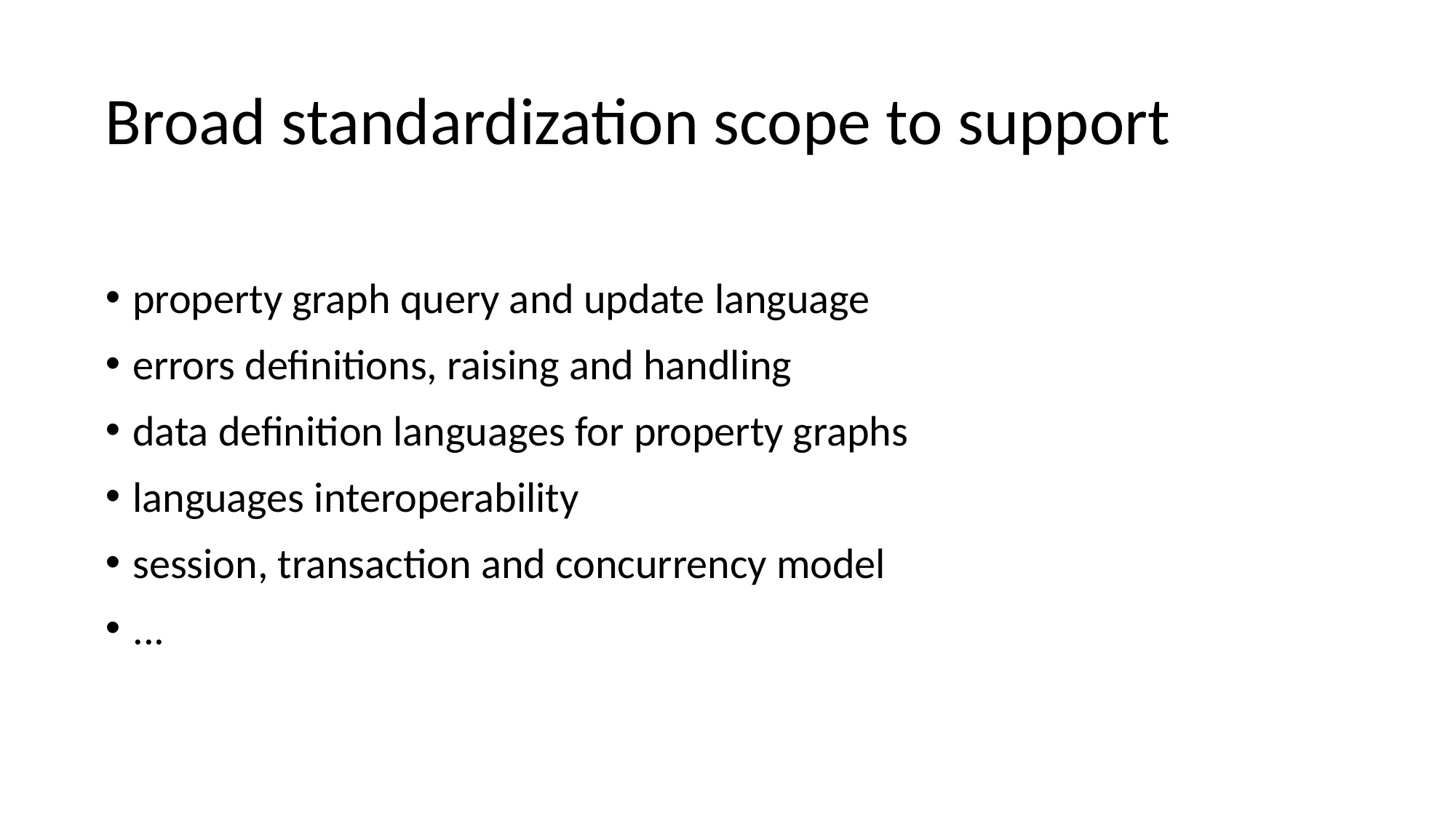

# Broad standardization scope to support
property graph query and update language
errors definitions, raising and handling
data definition languages for property graphs
languages interoperability
session, transaction and concurrency model
...